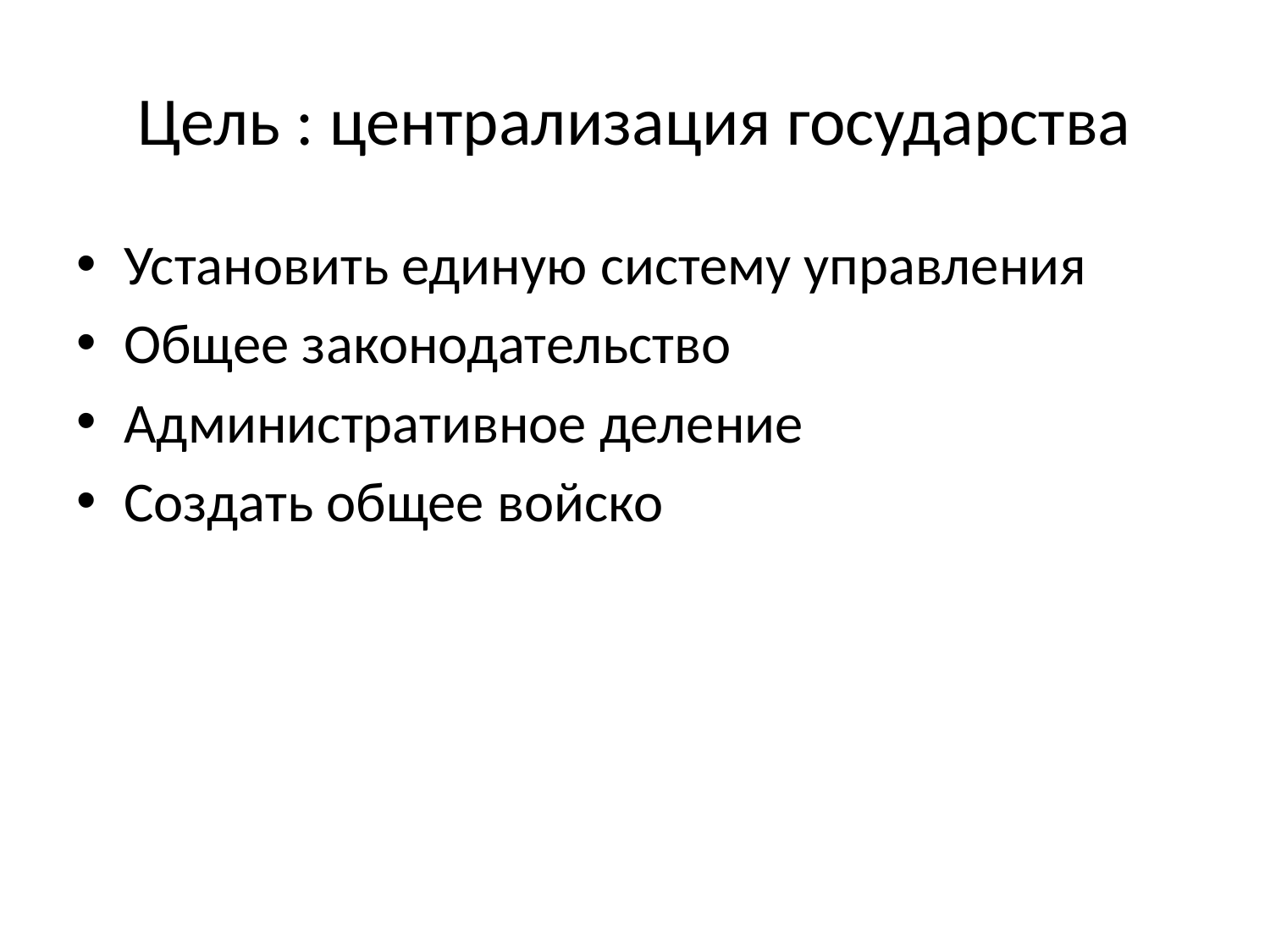

# Цель : централизация государства
Установить единую систему управления
Общее законодательство
Административное деление
Создать общее войско